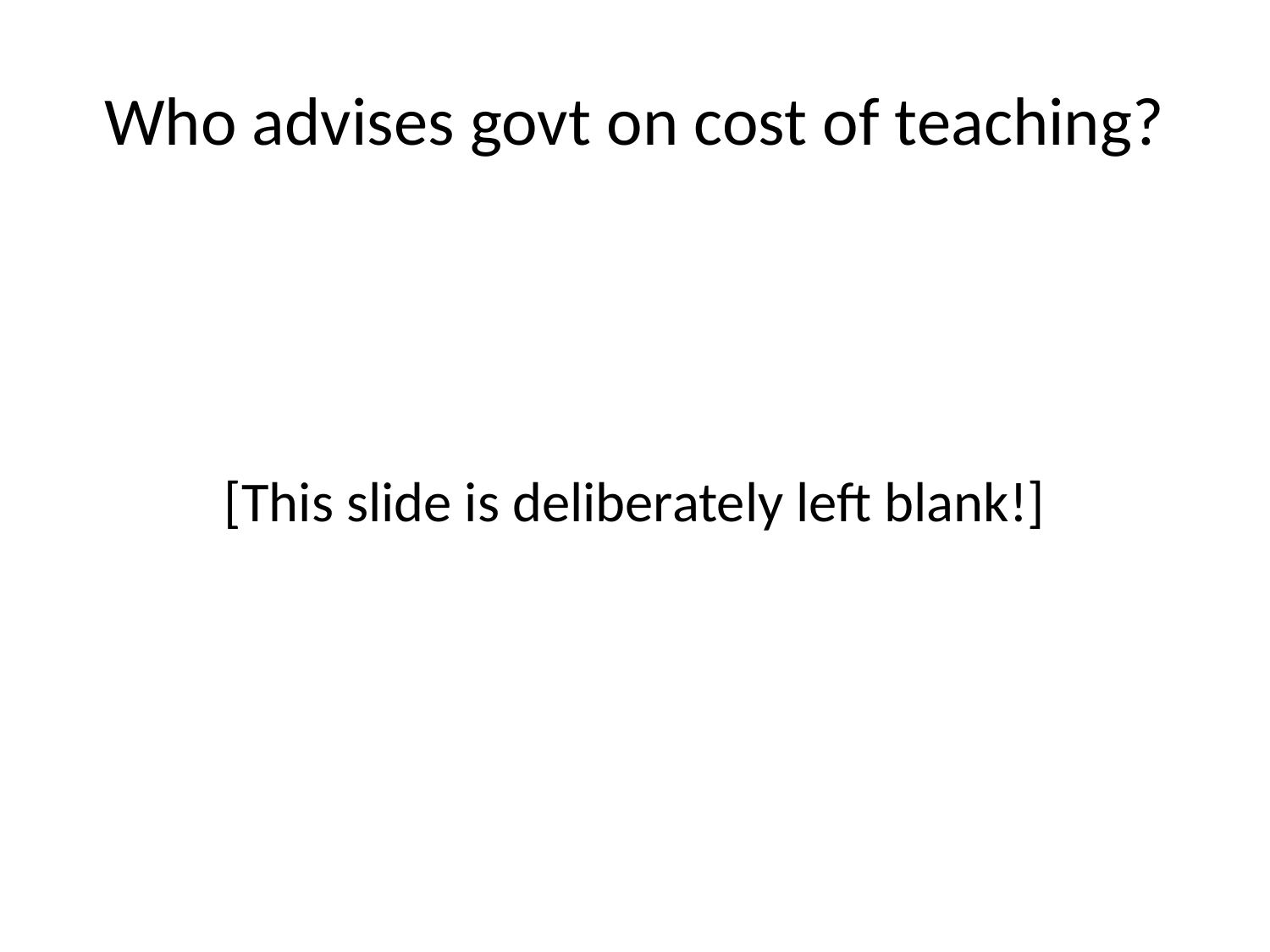

# Who advises govt on cost of teaching?

[This slide is deliberately left blank!]